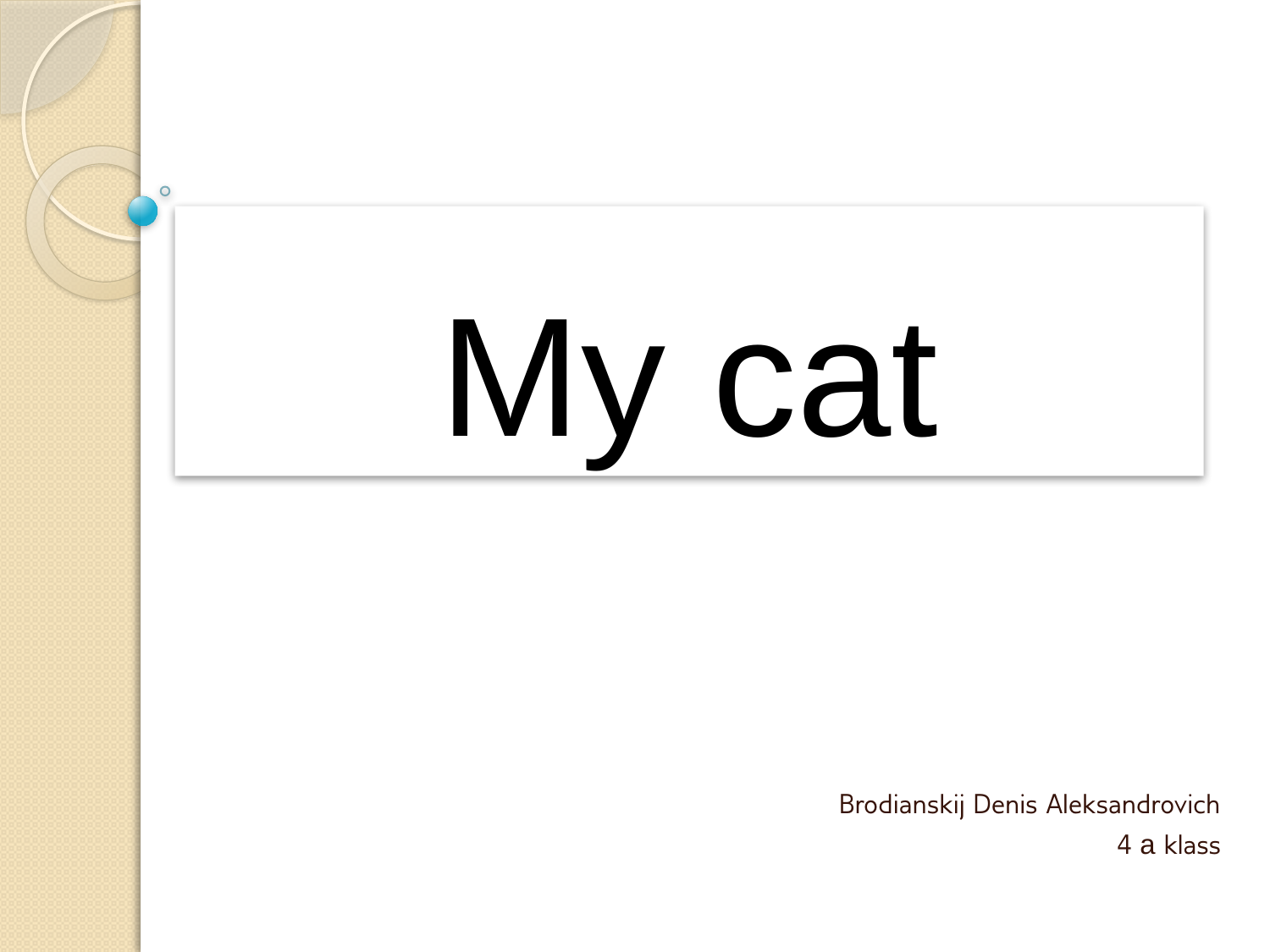

# My cat

Brodianskij Denis Aleksandrovich
4 а klass